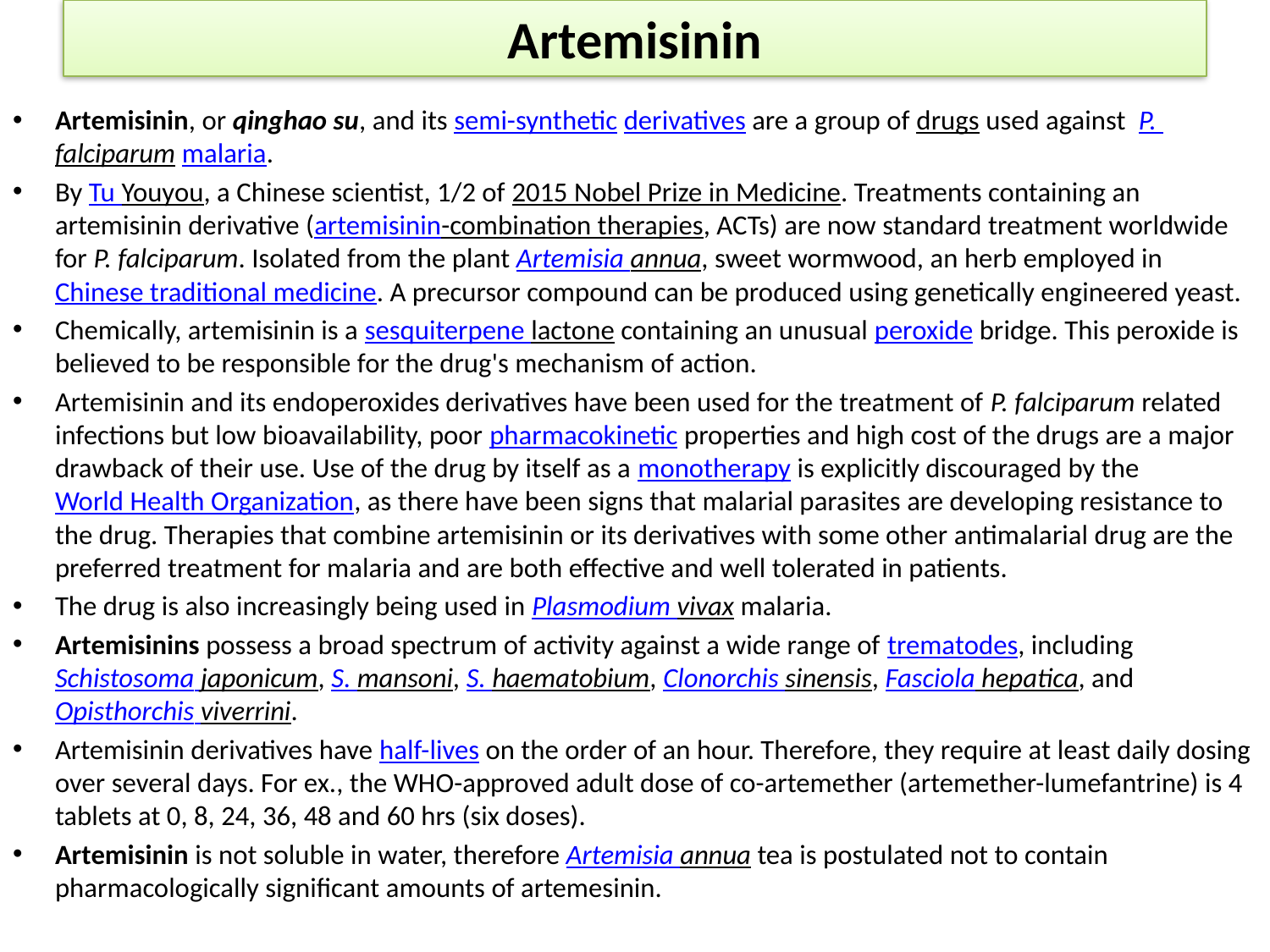

# Artemisinin
Artemisinin, or qinghao su, and its semi-synthetic derivatives are a group of drugs used against  P. falciparum malaria.
By Tu Youyou, a Chinese scientist, 1/2 of 2015 Nobel Prize in Medicine. Treatments containing an artemisinin derivative (artemisinin-combination therapies, ACTs) are now standard treatment worldwide for P. falciparum. Isolated from the plant Artemisia annua, sweet wormwood, an herb employed in Chinese traditional medicine. A precursor compound can be produced using genetically engineered yeast.
Chemically, artemisinin is a sesquiterpene lactone containing an unusual peroxide bridge. This peroxide is believed to be responsible for the drug's mechanism of action.
Artemisinin and its endoperoxides derivatives have been used for the treatment of P. falciparum related infections but low bioavailability, poor pharmacokinetic properties and high cost of the drugs are a major drawback of their use. Use of the drug by itself as a monotherapy is explicitly discouraged by the World Health Organization, as there have been signs that malarial parasites are developing resistance to the drug. Therapies that combine artemisinin or its derivatives with some other antimalarial drug are the preferred treatment for malaria and are both effective and well tolerated in patients.
The drug is also increasingly being used in Plasmodium vivax malaria.
Artemisinins possess a broad spectrum of activity against a wide range of trematodes, including Schistosoma japonicum, S. mansoni, S. haematobium, Clonorchis sinensis, Fasciola hepatica, and Opisthorchis viverrini.
Artemisinin derivatives have half-lives on the order of an hour. Therefore, they require at least daily dosing over several days. For ex., the WHO-approved adult dose of co-artemether (artemether-lumefantrine) is 4 tablets at 0, 8, 24, 36, 48 and 60 hrs (six doses).
Artemisinin is not soluble in water, therefore Artemisia annua tea is postulated not to contain pharmacologically significant amounts of artemesinin.